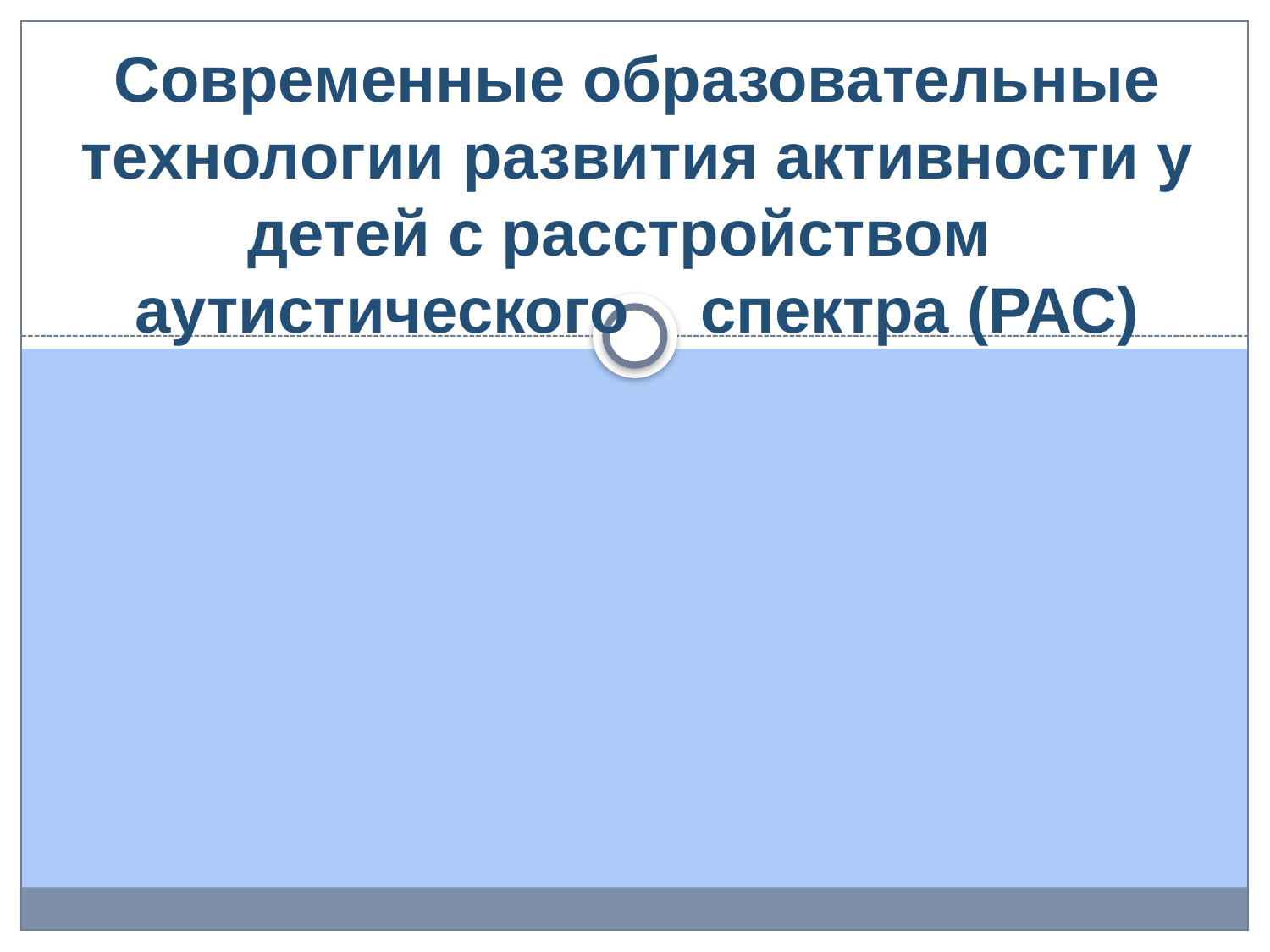

# Современные образовательные технологии развития активности у детей с расстройством   аутистического    спектра (РАС)